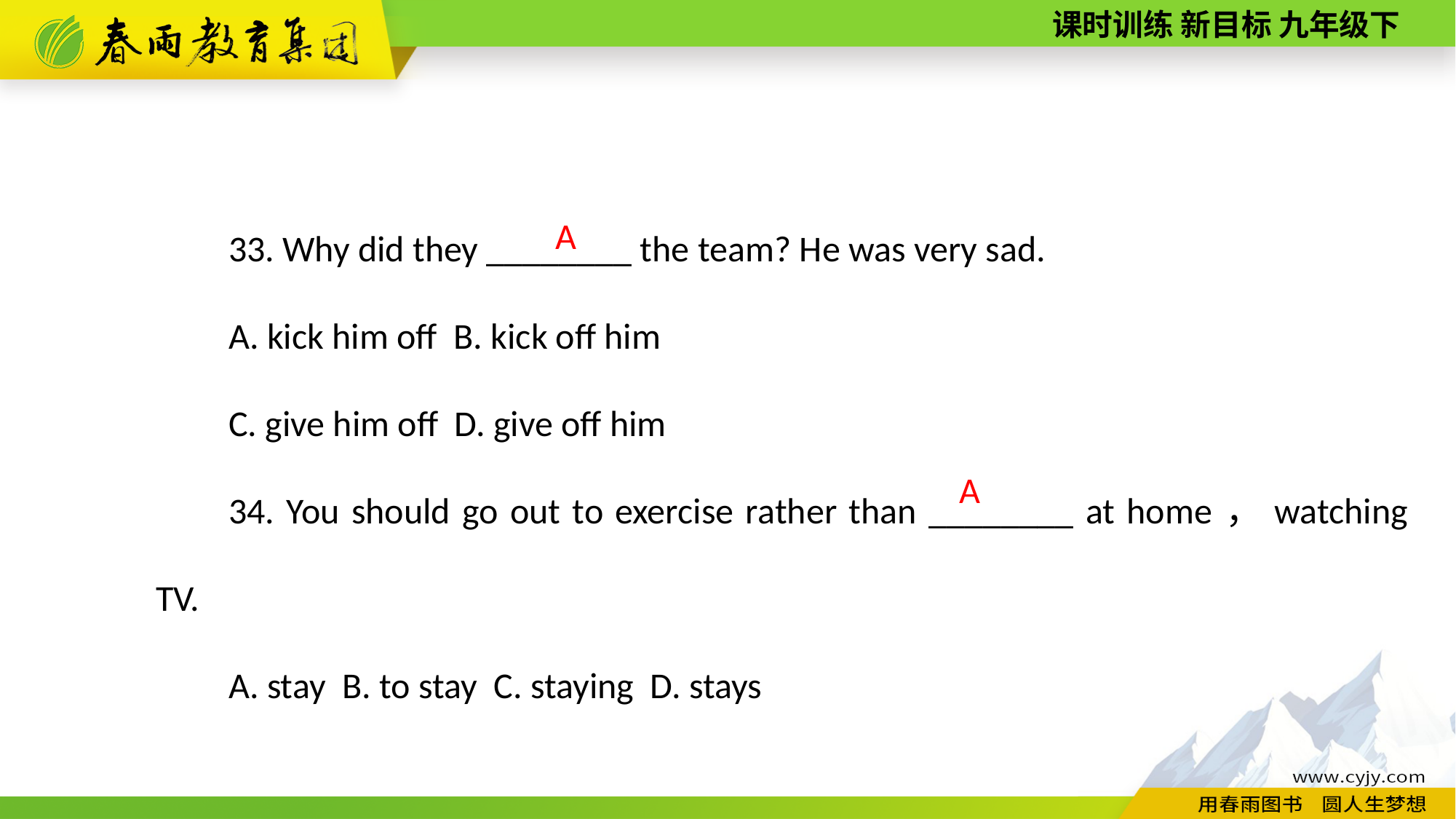

33. Why did they ________ the team? He was very sad.
A. kick him off  B. kick off him
C. give him off  D. give off him
34. You should go out to exercise rather than ________ at home，watching TV.
A. stay  B. to stay  C. staying  D. stays
A
A